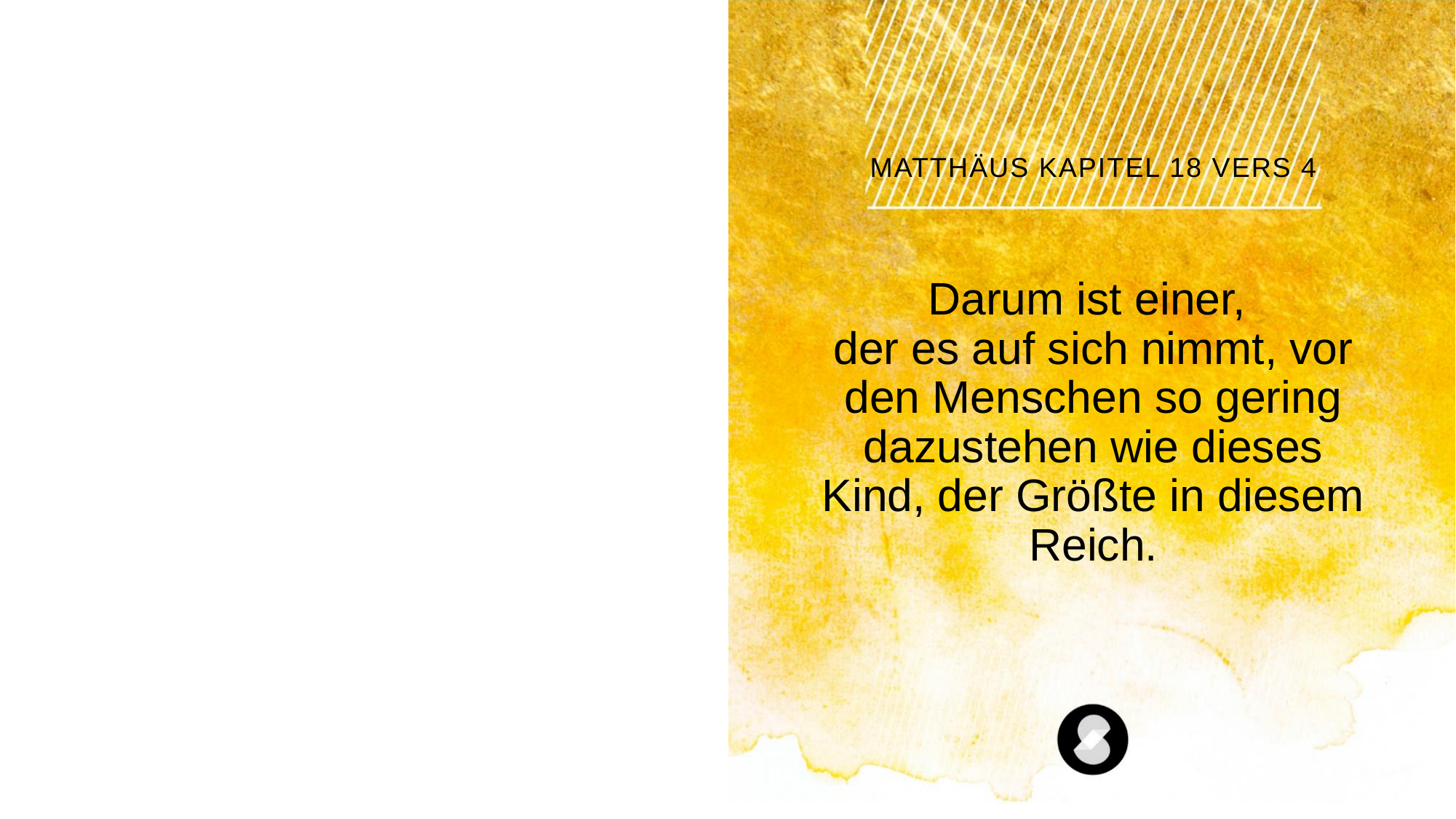

Matthäus Kapitel 18 Vers 4
Darum ist einer,
der es auf sich nimmt, vor den Menschen so gering dazustehen wie dieses Kind, der Größte in diesem Reich.